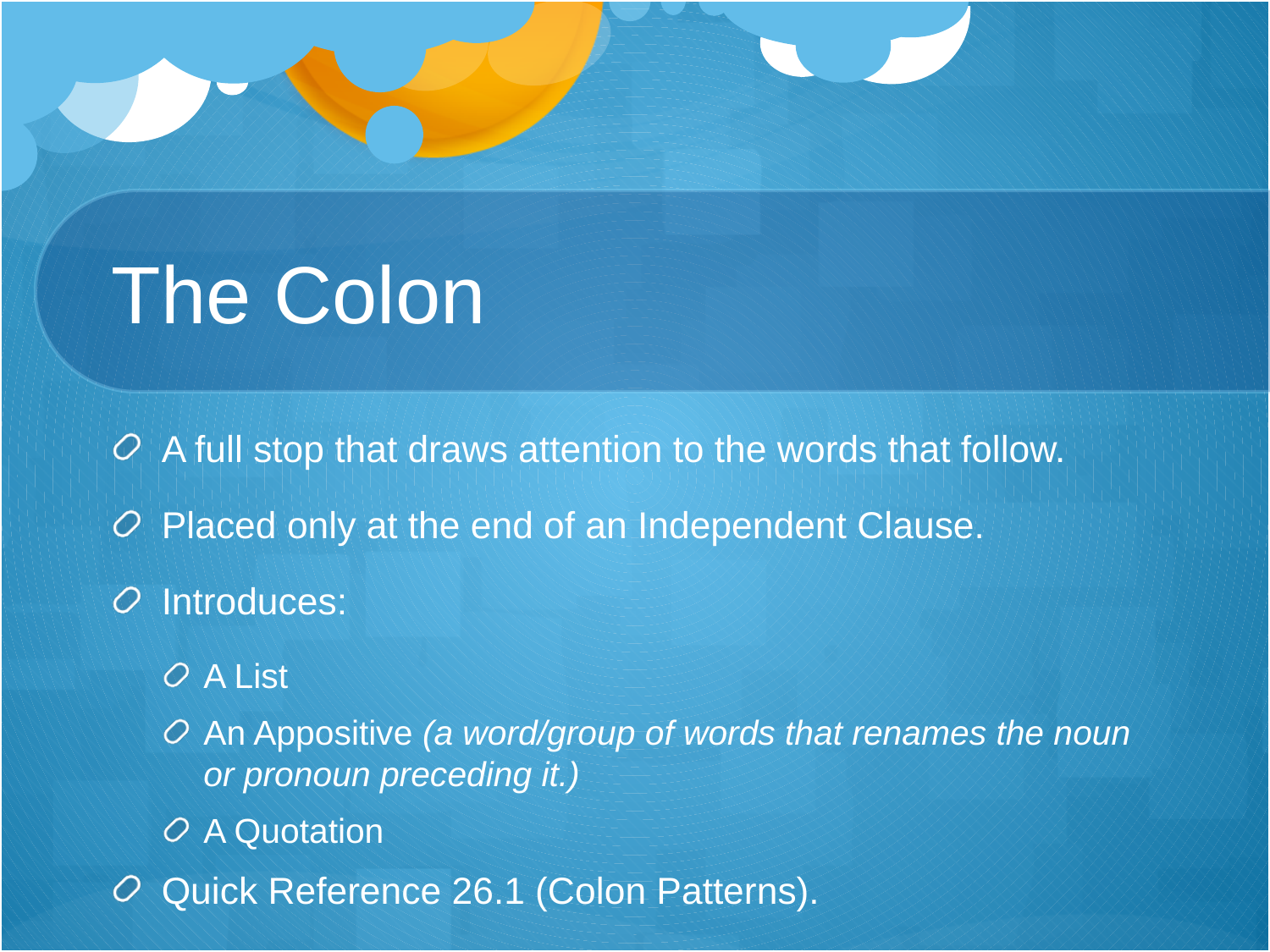

# The Colon
A full stop that draws attention to the words that follow.
Placed only at the end of an Independent Clause.
Introduces:
A List
An Appositive (a word/group of words that renames the noun or pronoun preceding it.)
A Quotation
Quick Reference 26.1 (Colon Patterns).